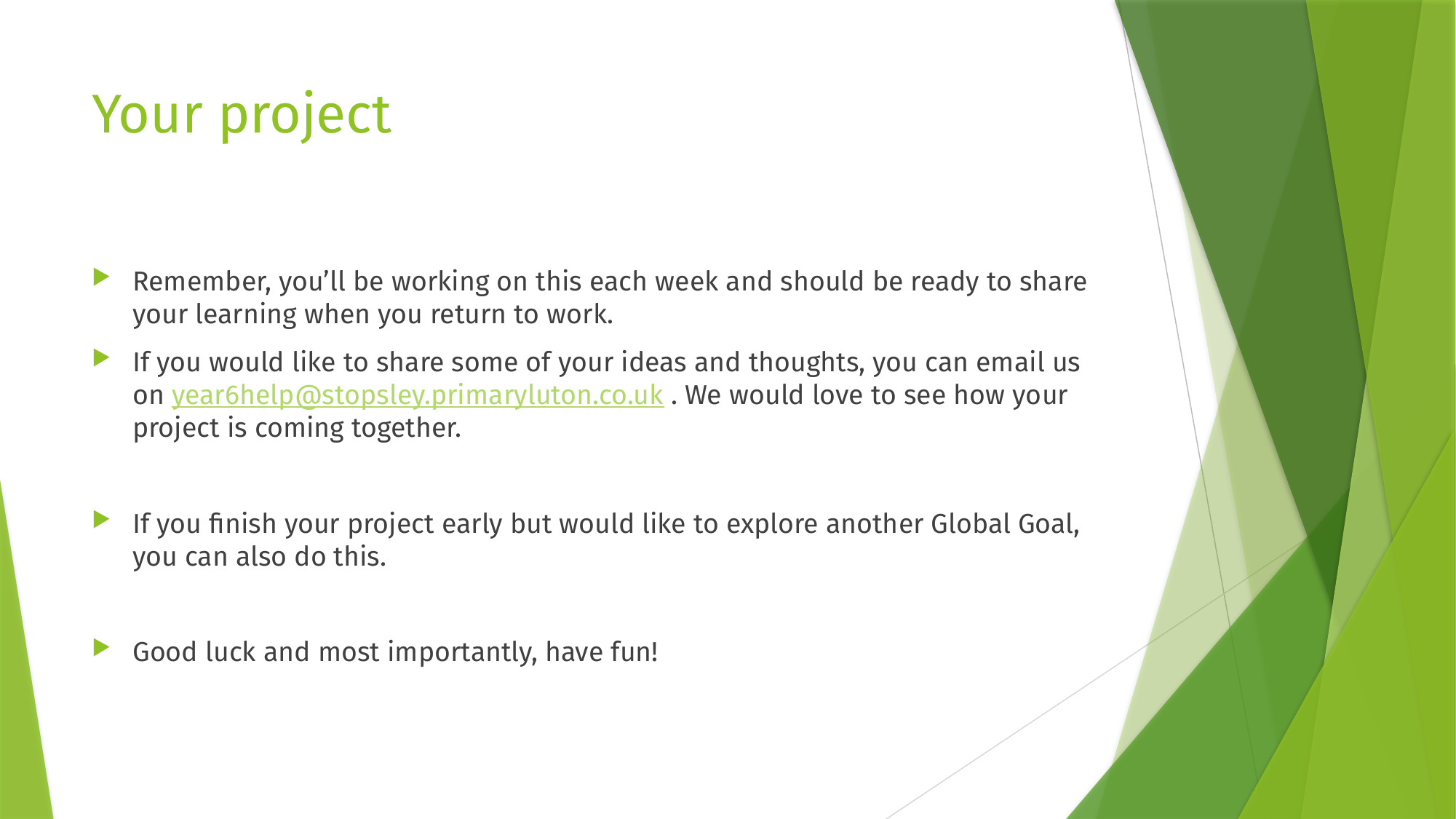

# Your project
Remember, you’ll be working on this each week and should be ready to share your learning when you return to work.
If you would like to share some of your ideas and thoughts, you can email us on year6help@stopsley.primaryluton.co.uk . We would love to see how your project is coming together.

If you finish your project early but would like to explore another Global Goal, you can also do this.

Good luck and most importantly, have fun!